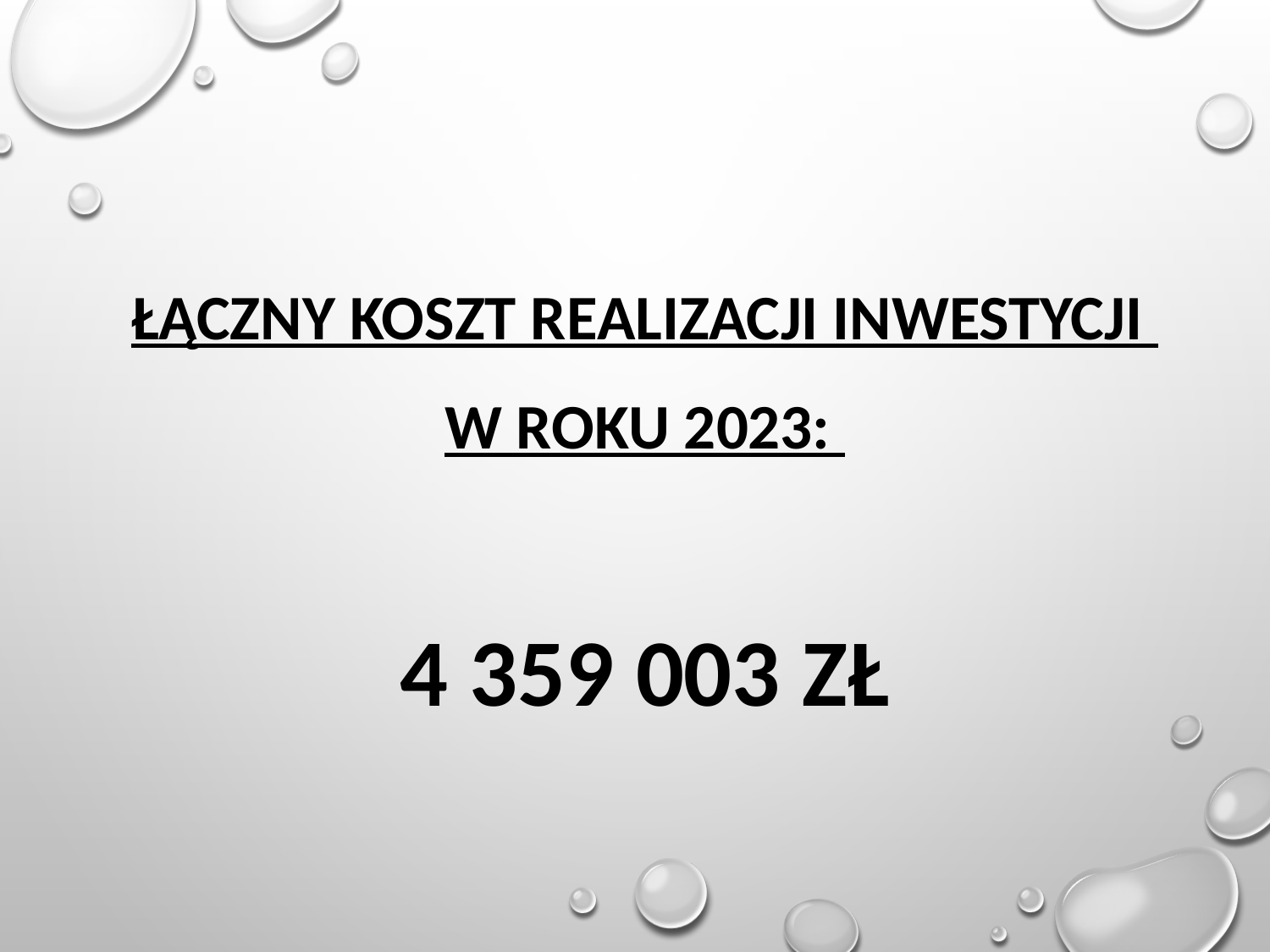

Łączny koszt realizacji inwestycji
w roku 2023:

4 359 003 zł